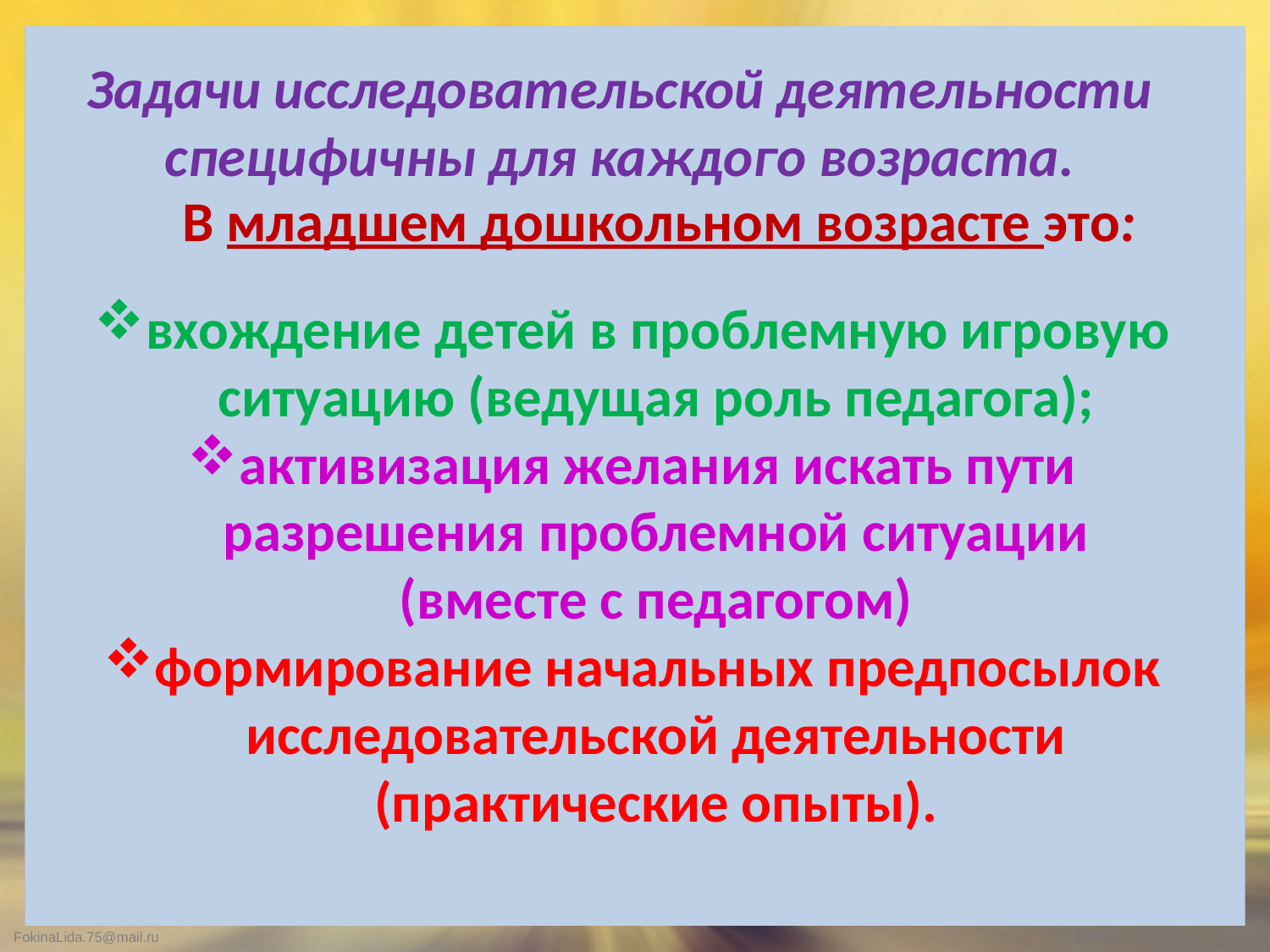

Задачи исследовательской деятельности специфичны для каждого возраста.
 В младшем дошкольном возрасте это:
вхождение детей в проблемную игровую ситуацию (ведущая роль педагога);
активизация желания искать пути разрешения проблемной ситуации (вместе с педагогом)
формирование начальных предпосылок исследовательской деятельности (практические опыты).